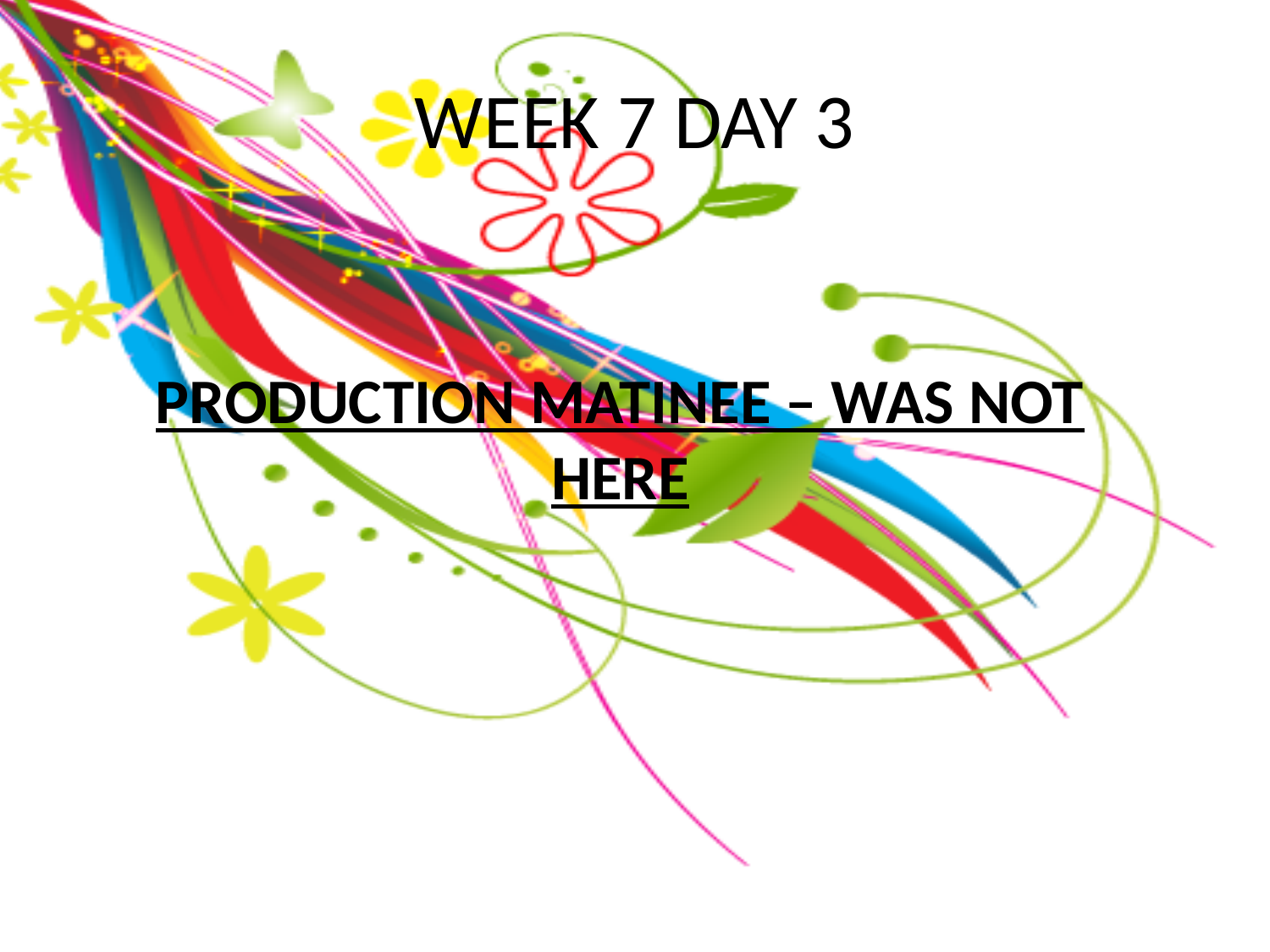

# WEEK 7 DAY 3
PRODUCTION MATINEE – WAS NOT HERE